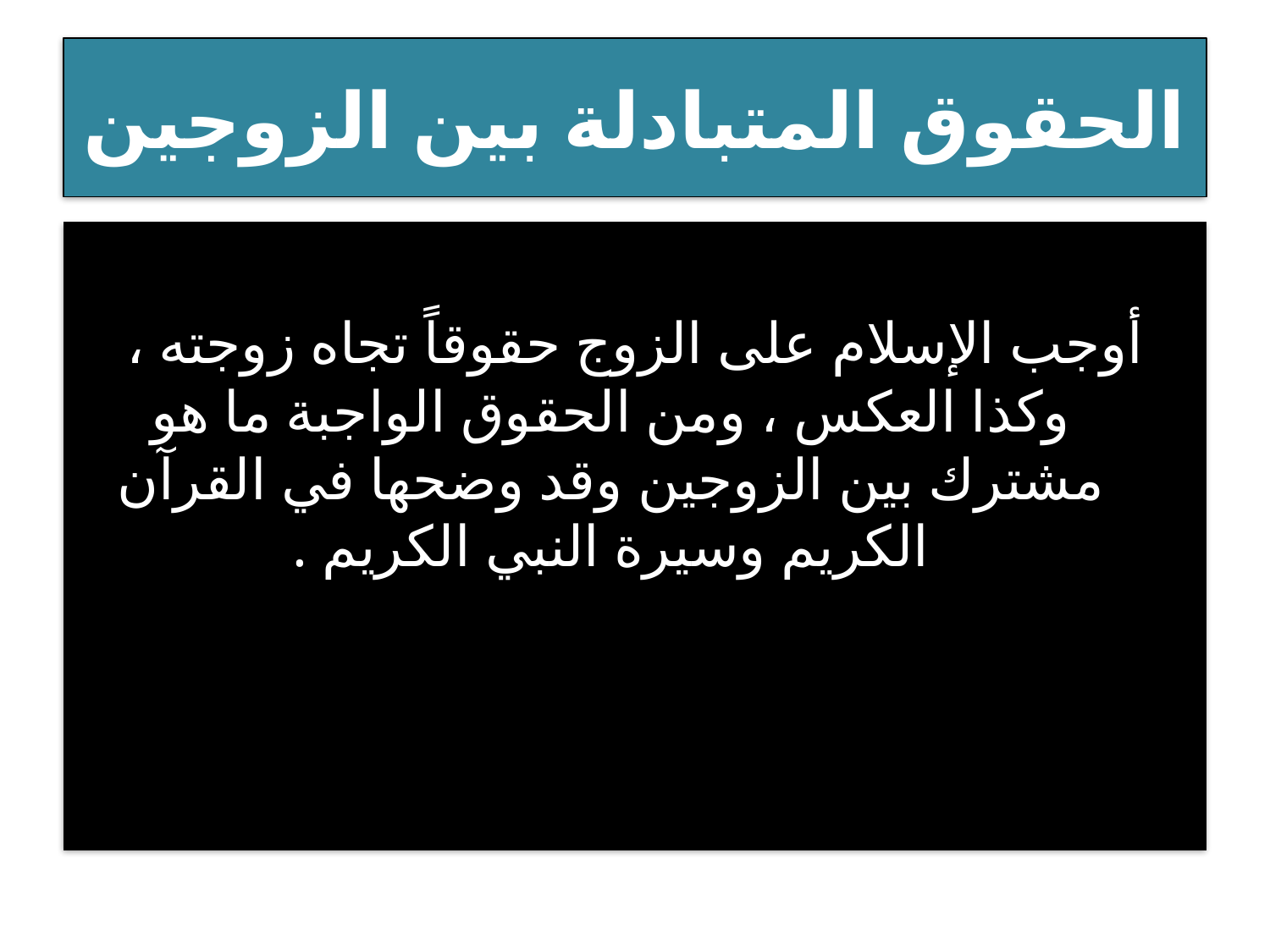

# الحقوق المتبادلة بين الزوجين

أوجب الإسلام على الزوج حقوقاً تجاه زوجته ، وكذا العكس ، ومن الحقوق الواجبة ما هو مشترك بين الزوجين وقد وضحها في القرآن الكريم وسيرة النبي الكريم .